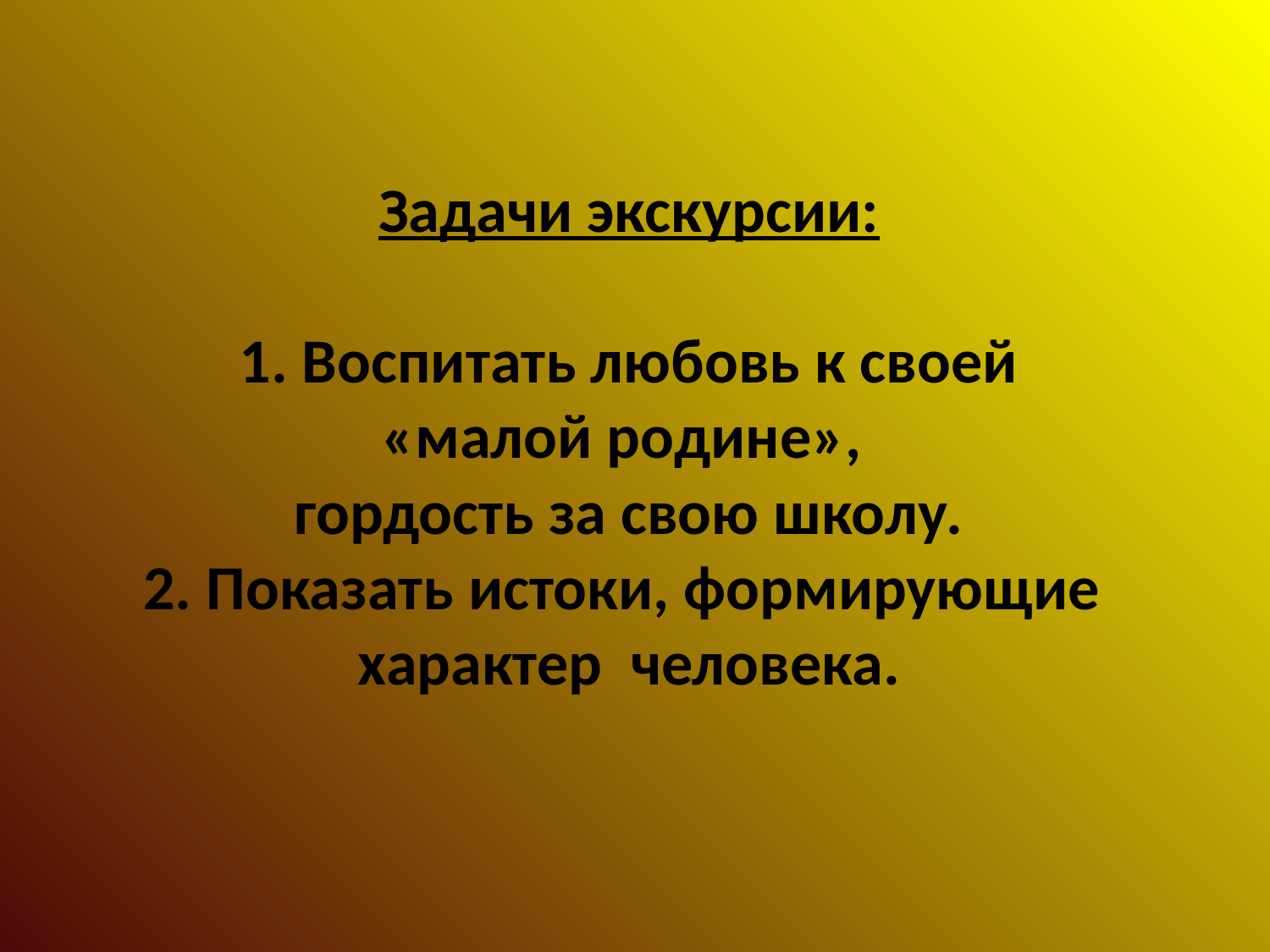

# Задачи экскурсии: 1. Воспитать любовь к своей «малой родине», гордость за свою школу. 2. Показать истоки, формирующие характер  человека.